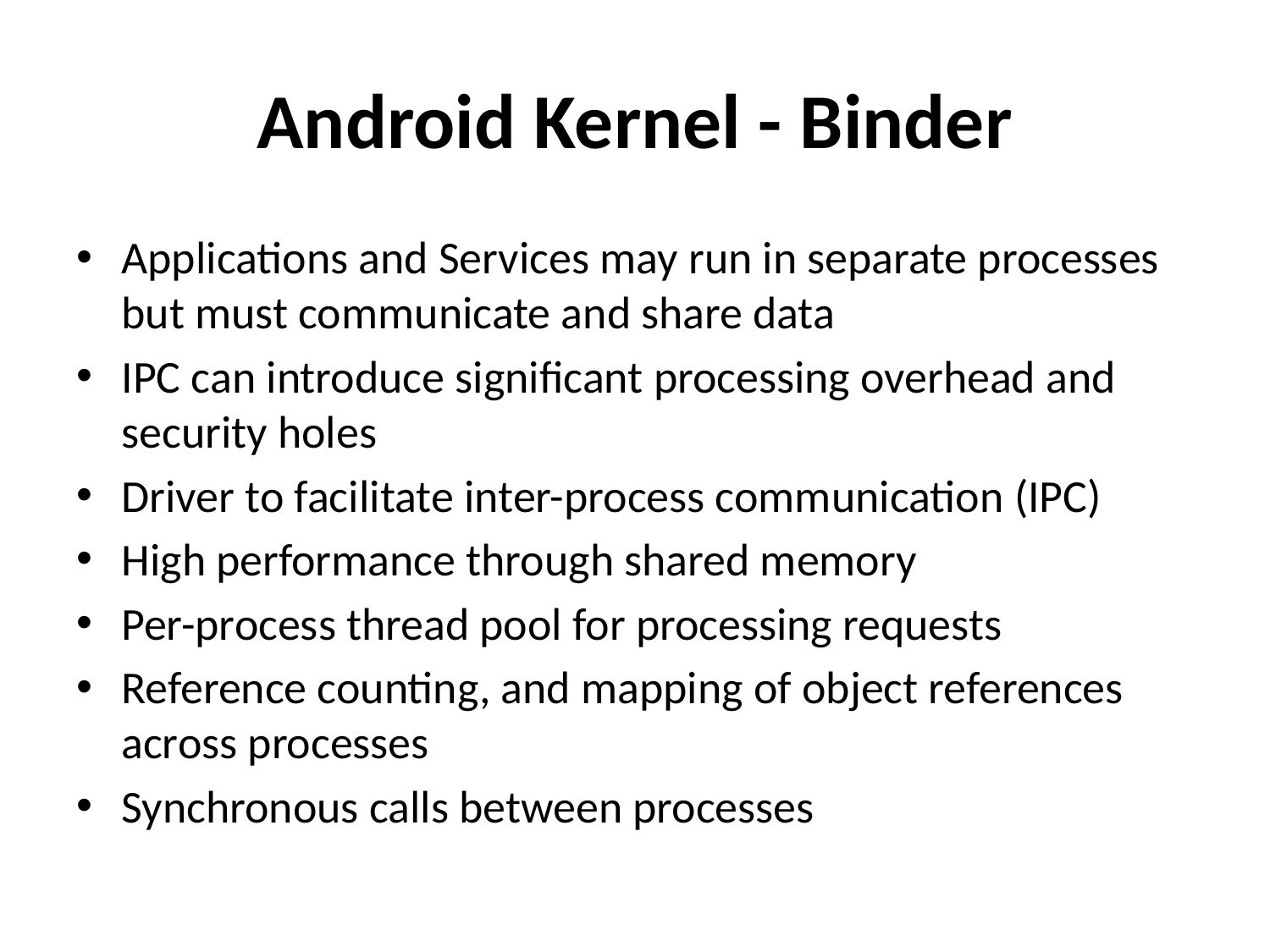

# Android Kernel - Binder
Applications and Services may run in separate processes but must communicate and share data
IPC can introduce significant processing overhead and security holes
Driver to facilitate inter-process communication (IPC)
High performance through shared memory
Per-process thread pool for processing requests
Reference counting, and mapping of object references across processes
Synchronous calls between processes